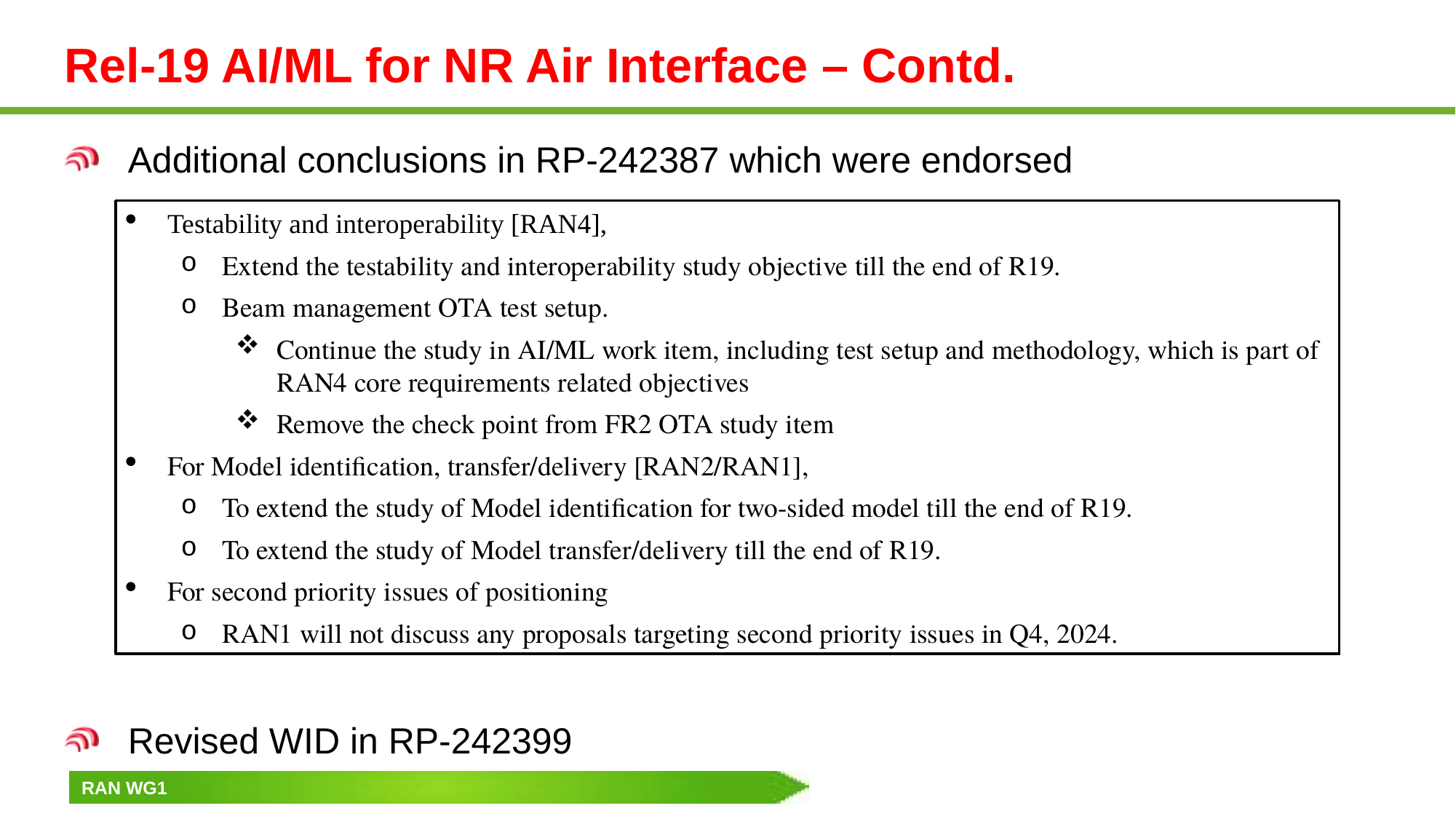

# Rel-19 AI/ML for NR Air Interface – Contd.
Additional conclusions in RP-242387 which were endorsed

Revised WID in RP-242399

Testability and interoperability [RAN4],
Extend the testability and interoperability study objective till the end of R19.
Beam management OTA test setup.
Continue the study in AI/ML work item, including test setup and methodology, which is part of RAN4 core requirements related objectives
Remove the check point from FR2 OTA study item
For Model identification, transfer/delivery [RAN2/RAN1],
To extend the study of Model identification for two-sided model till the end of R19.
To extend the study of Model transfer/delivery till the end of R19.
For second priority issues of positioning
RAN1 will not discuss any proposals targeting second priority issues in Q4, 2024.